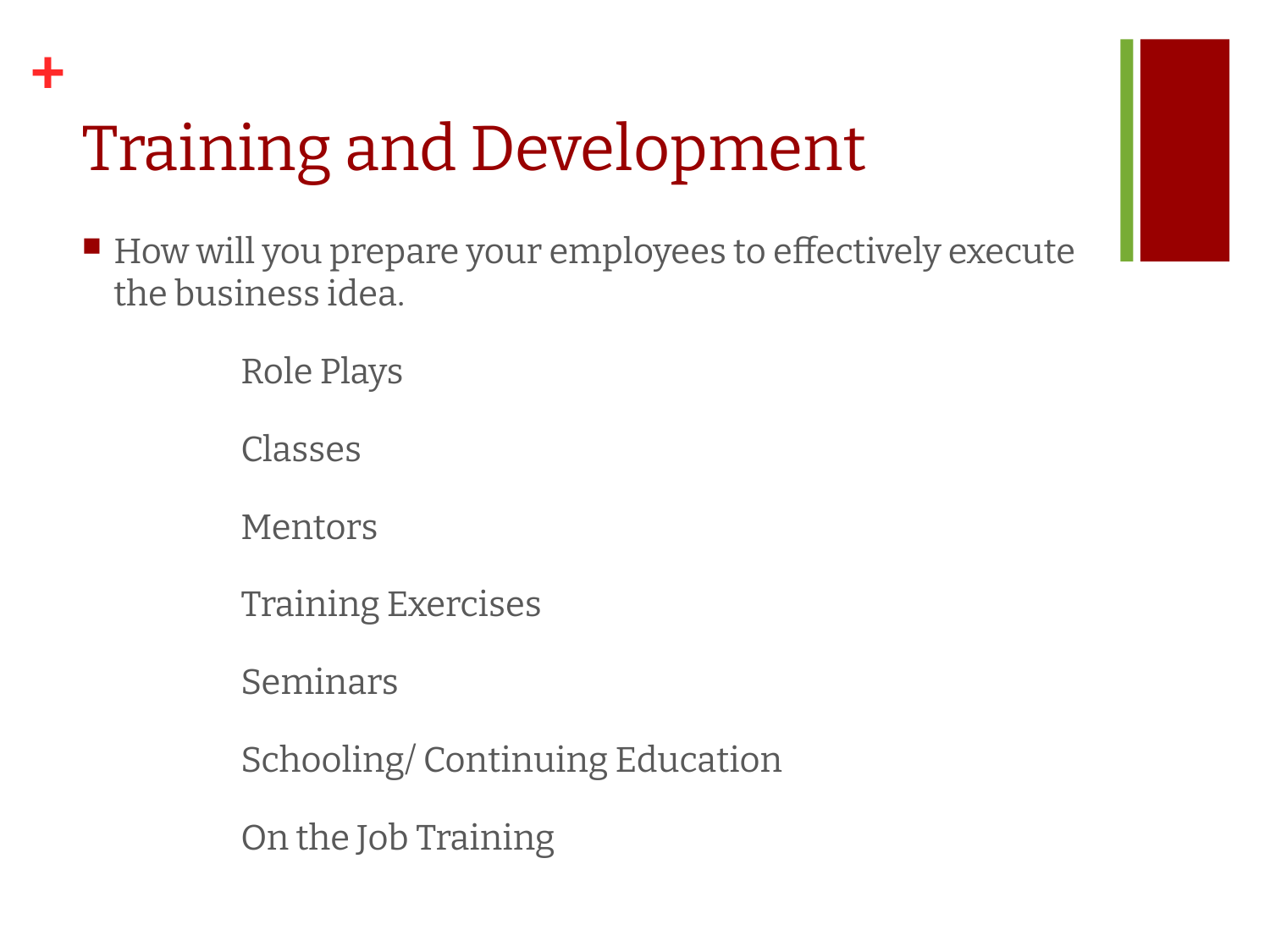

# Training and Development
How will you prepare your employees to effectively execute the business idea.
		Role Plays
		Classes
		Mentors
		Training Exercises
		Seminars
		Schooling/ Continuing Education
		On the Job Training